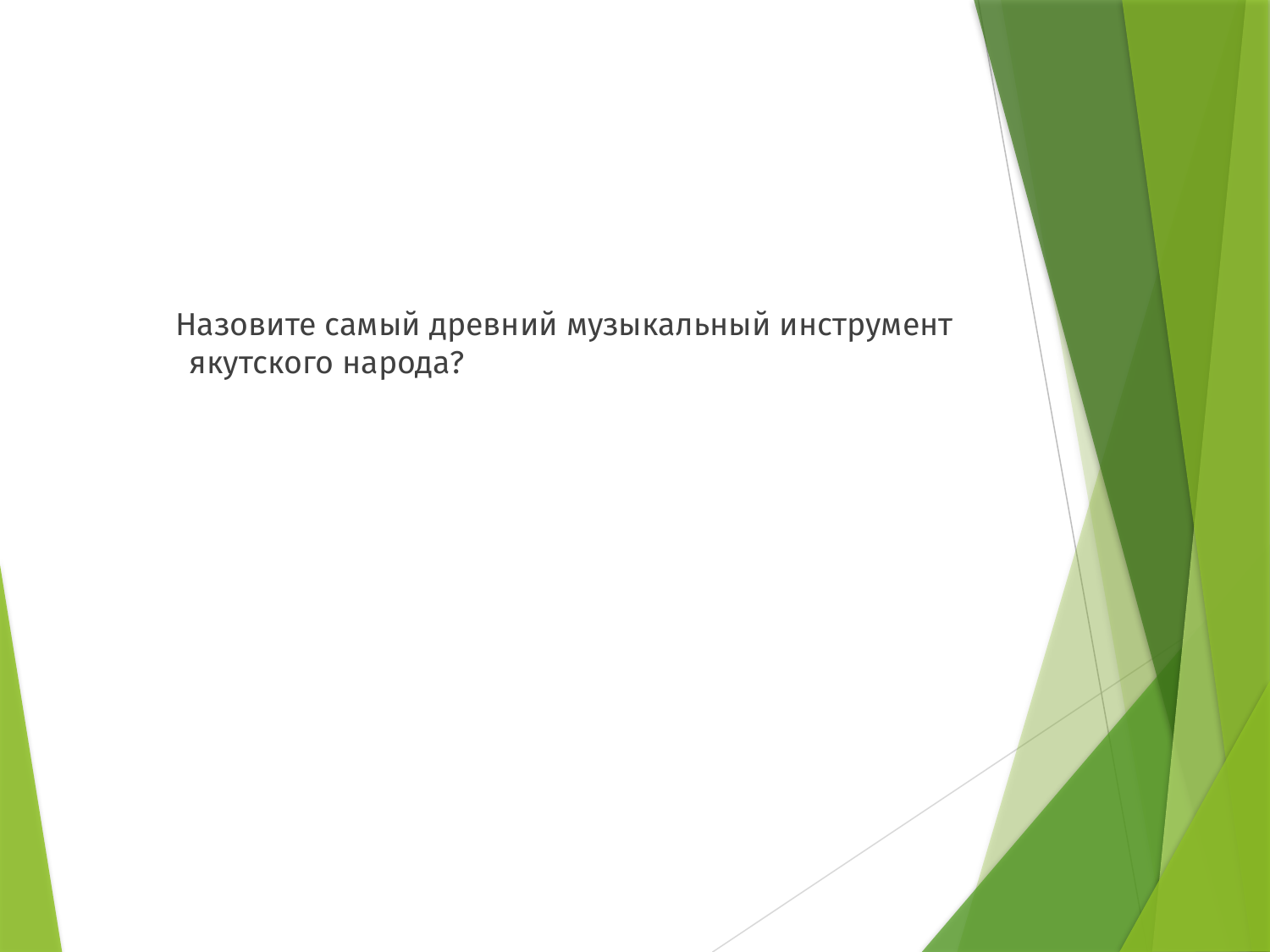

Назовите самый древний музыкальный инструмент якутского народа?